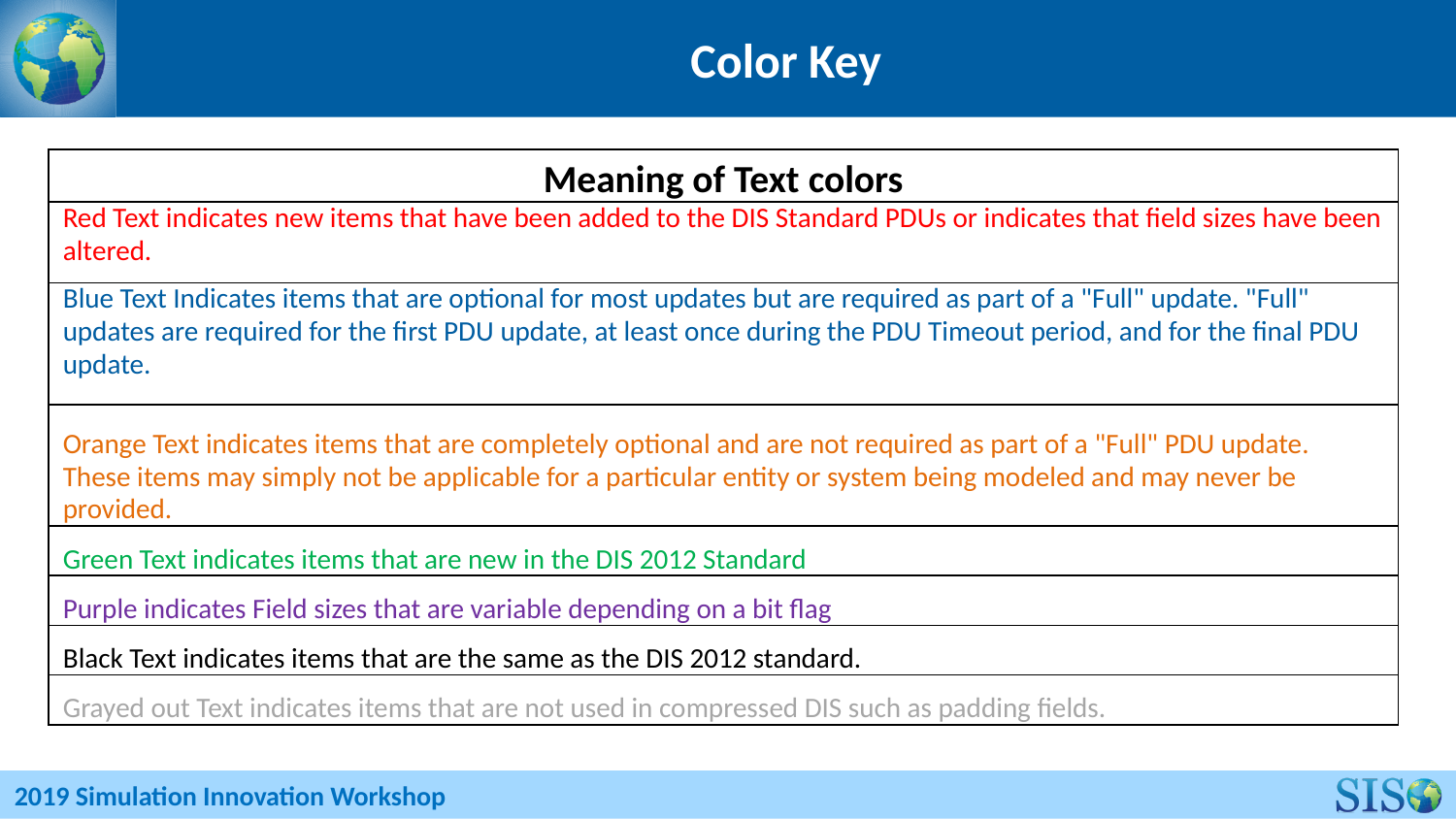

# Color Key
| Meaning of Text colors |
| --- |
| Red Text indicates new items that have been added to the DIS Standard PDUs or indicates that field sizes have been altered. |
| Blue Text Indicates items that are optional for most updates but are required as part of a "Full" update. "Full" updates are required for the first PDU update, at least once during the PDU Timeout period, and for the final PDU update. |
| Orange Text indicates items that are completely optional and are not required as part of a "Full" PDU update. These items may simply not be applicable for a particular entity or system being modeled and may never be provided. |
| Green Text indicates items that are new in the DIS 2012 Standard |
| Purple indicates Field sizes that are variable depending on a bit flag |
| Black Text indicates items that are the same as the DIS 2012 standard. |
| Grayed out Text indicates items that are not used in compressed DIS such as padding fields. |